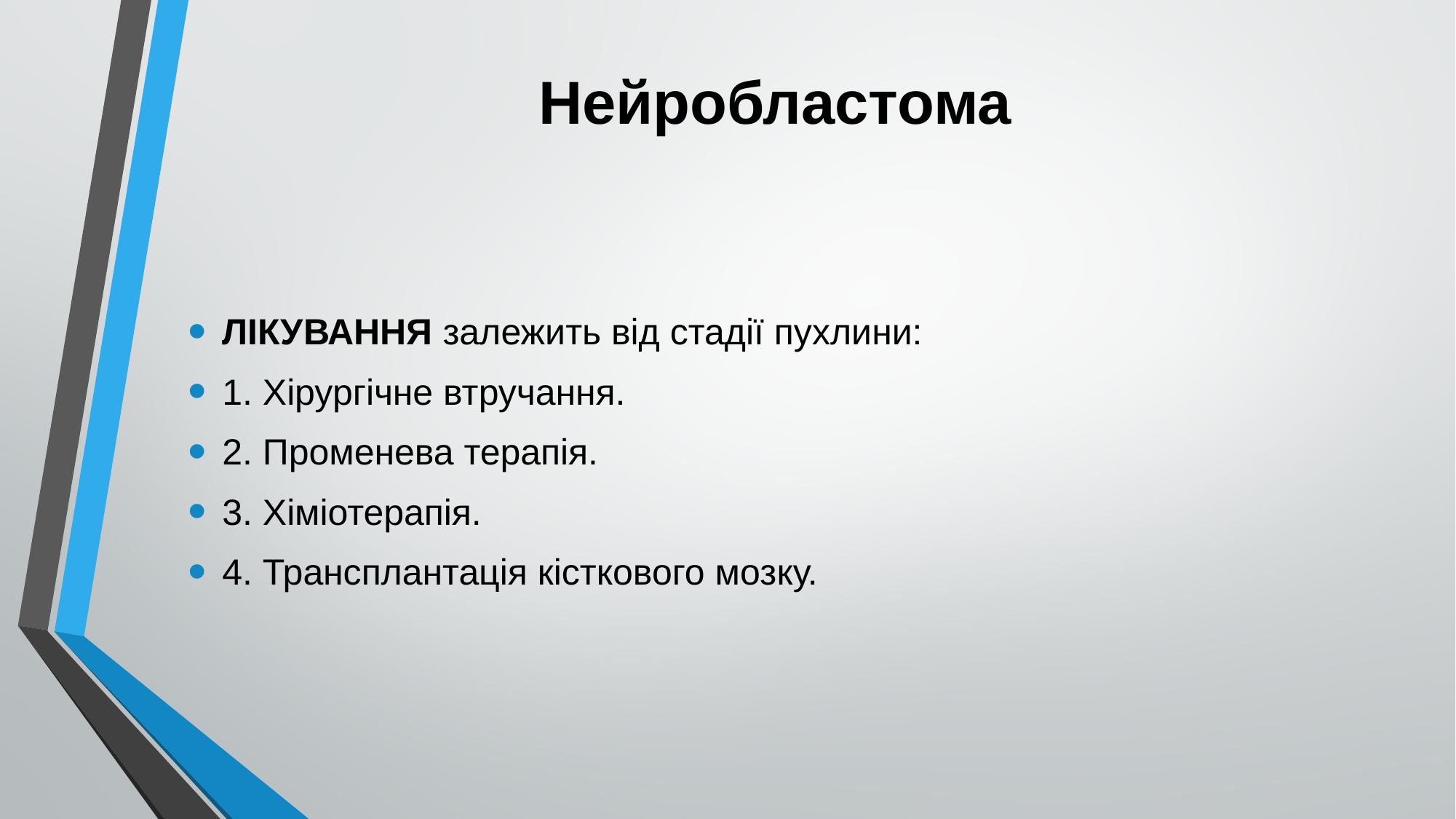

# Нейробластома
ЛІКУВАННЯ залежить від стадії пухлини:
1. Хірургічне втручання.
2. Променева терапія.
3. Хіміотерапія.
4. Трансплантація кісткового мозку.